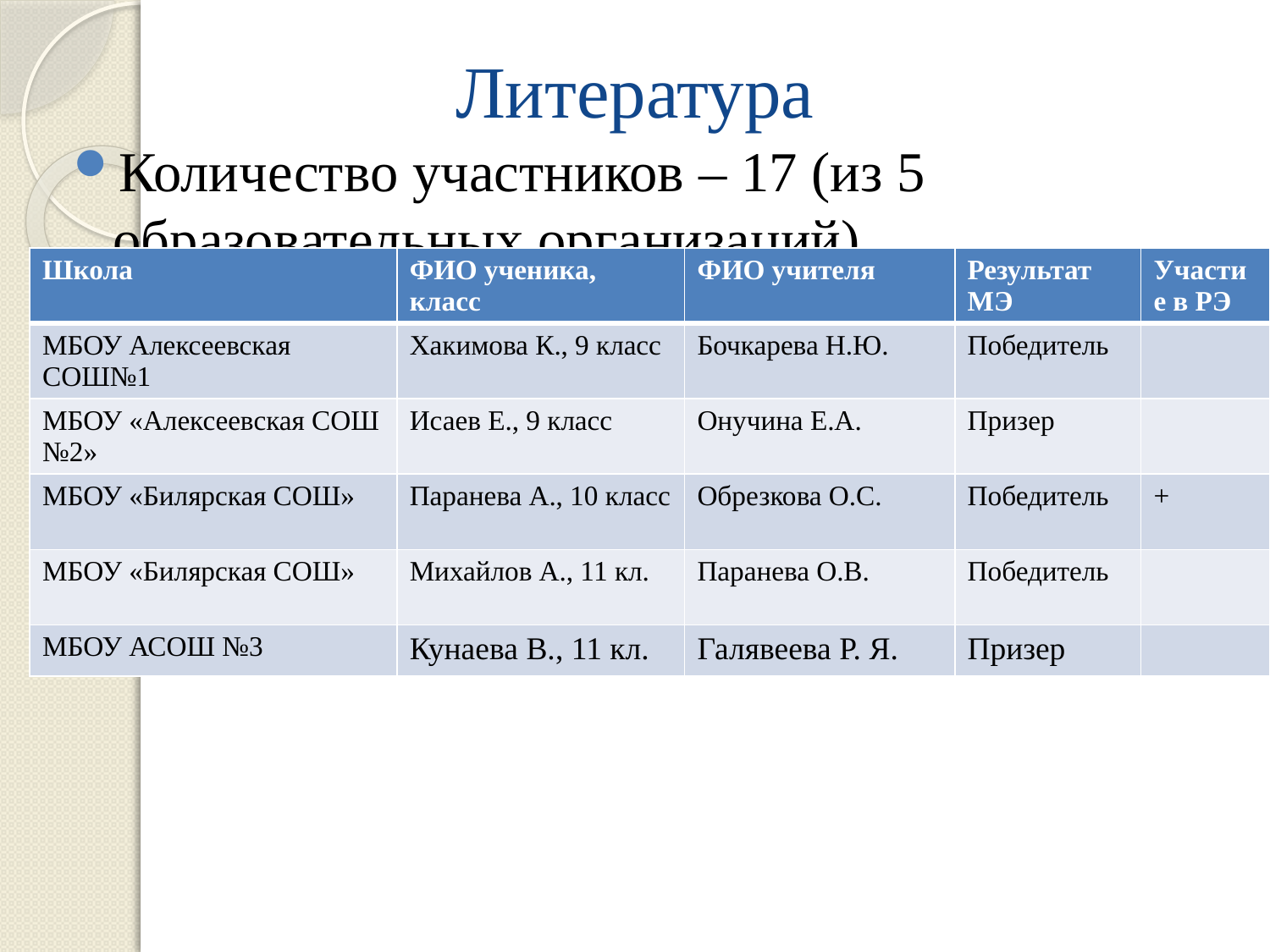

# Литература
Количество участников – 17 (из 5 образовательных организаций)

| Школа | ФИО ученика, класс | ФИО учителя | Результат МЭ | Участие в РЭ |
| --- | --- | --- | --- | --- |
| МБОУ Алексеевская СОШ№1 | Хакимова К., 9 класс | Бочкарева Н.Ю. | Победитель |  |
| МБОУ «Алексеевская СОШ №2» | Исаев Е., 9 класс | Онучина Е.А. | Призер |  |
| МБОУ «Билярская СОШ» | Паранева А., 10 класс | Обрезкова О.С. | Победитель | + |
| МБОУ «Билярская СОШ» | Михайлов А., 11 кл. | Паранева О.В. | Победитель |  |
| МБОУ АСОШ №3 | Кунаева В., 11 кл. | Галявеева Р. Я. | Призер |  |